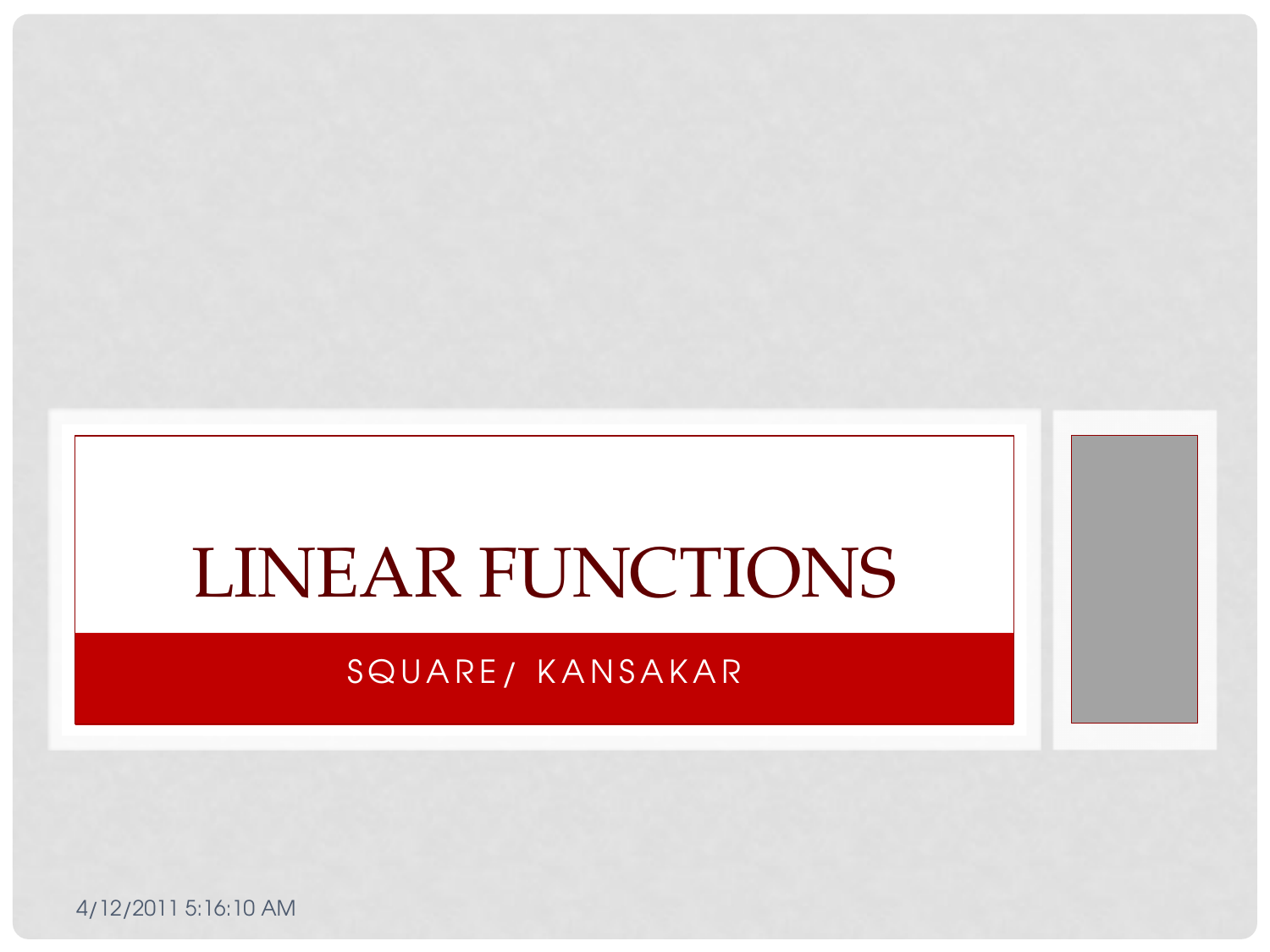

# Linear functions
Square/ kansakar
4/12/2011 5:16:10 AM